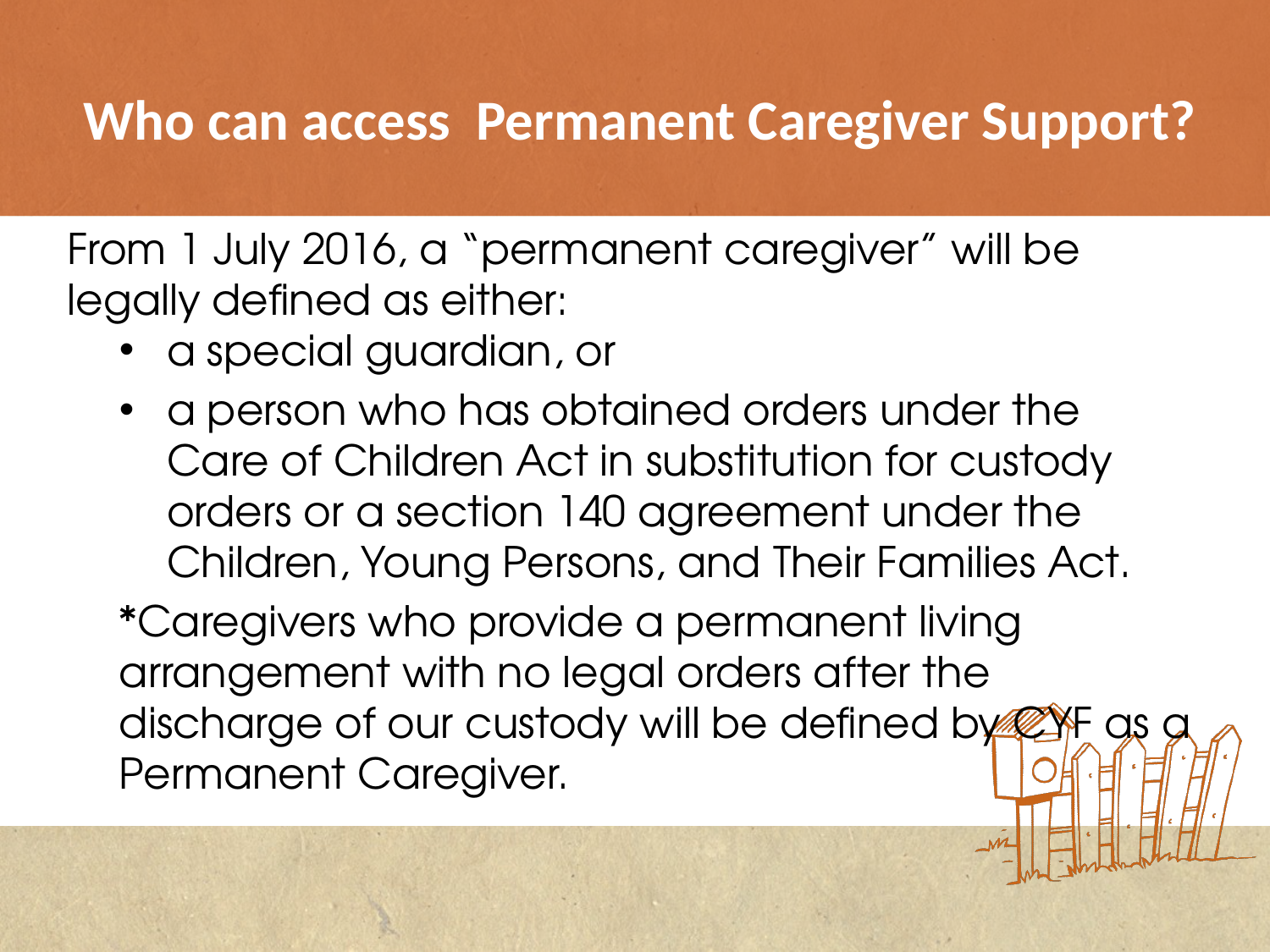

# Who can access  Permanent Caregiver Support?
From 1 July 2016, a “permanent caregiver” will be legally defined as either:
a special guardian, or
a person who has obtained orders under the Care of Children Act in substitution for custody orders or a section 140 agreement under the Children, Young Persons, and Their Families Act.
*Caregivers who provide a permanent living arrangement with no legal orders after the discharge of our custody will be defined by CYF as a Permanent Caregiver.